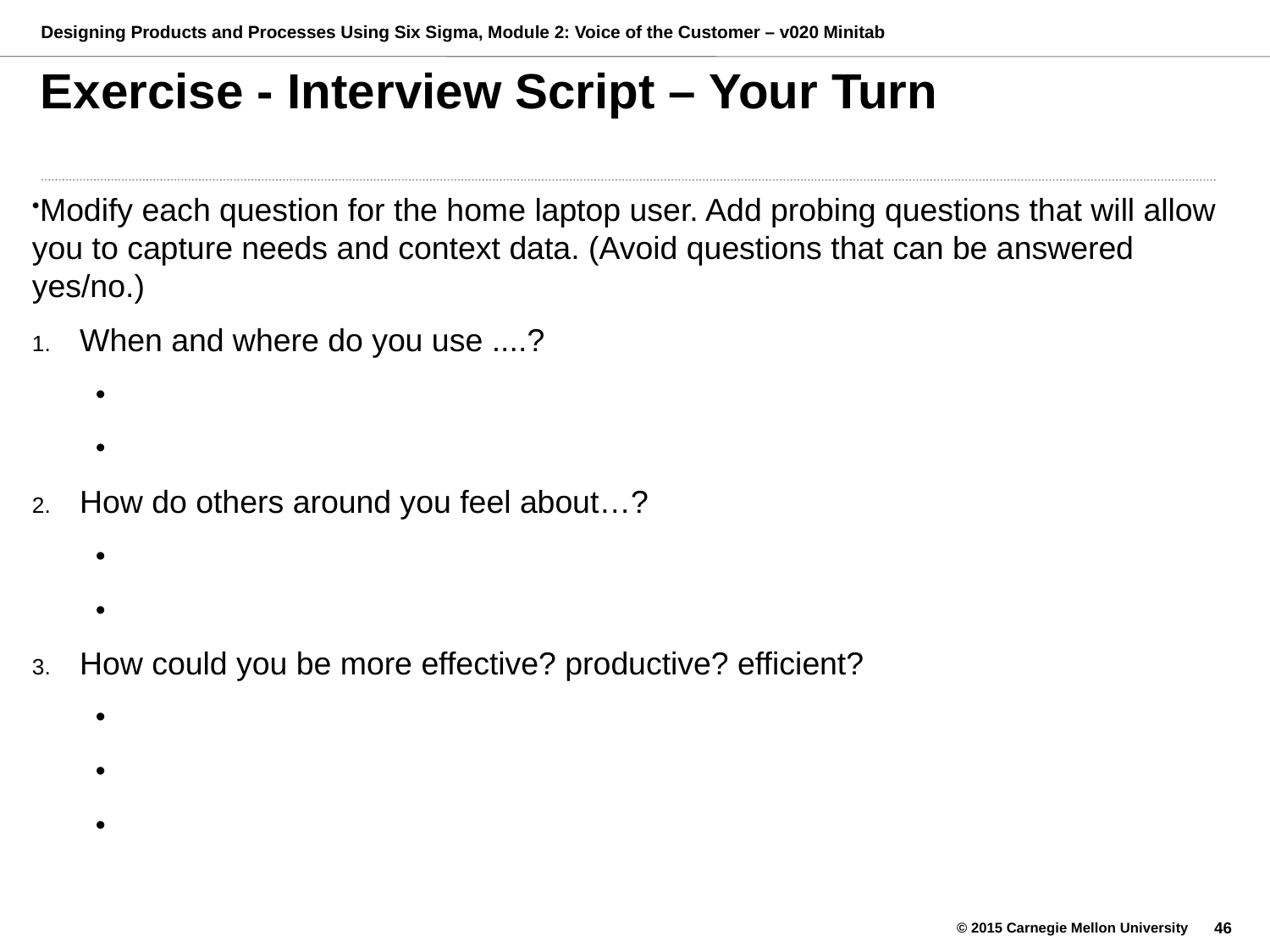

# Exercise - Interview Script – Your Turn
Modify each question for the home laptop user. Add probing questions that will allow you to capture needs and context data. (Avoid questions that can be answered yes/no.)
When and where do you use ....?

How do others around you feel about…?

How could you be more effective? productive? efficient?